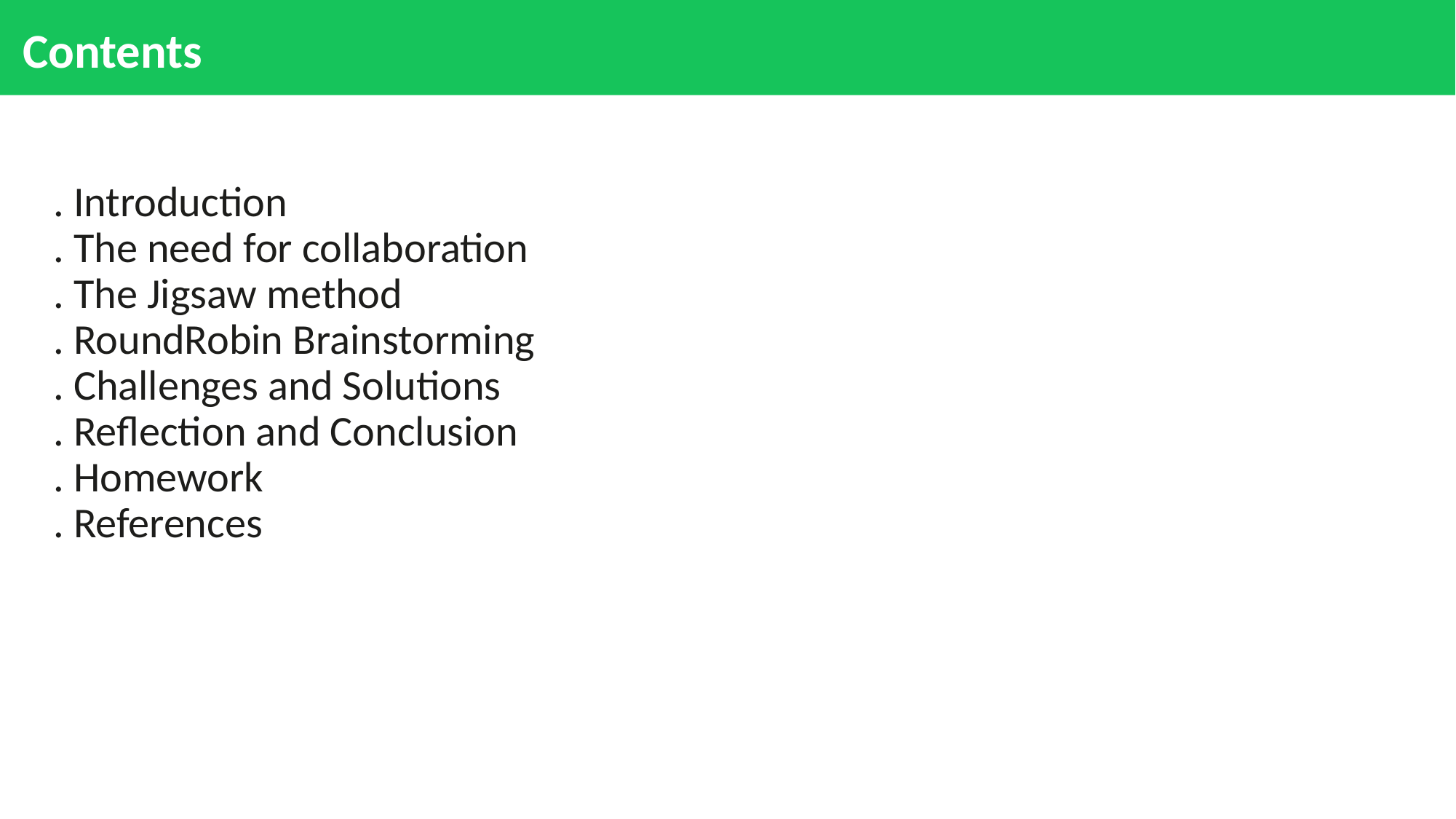

# Contents
. Introduction
. The need for collaboration
. The Jigsaw method
. RoundRobin Brainstorming
. Challenges and Solutions
. Reflection and Conclusion
. Homework
. References